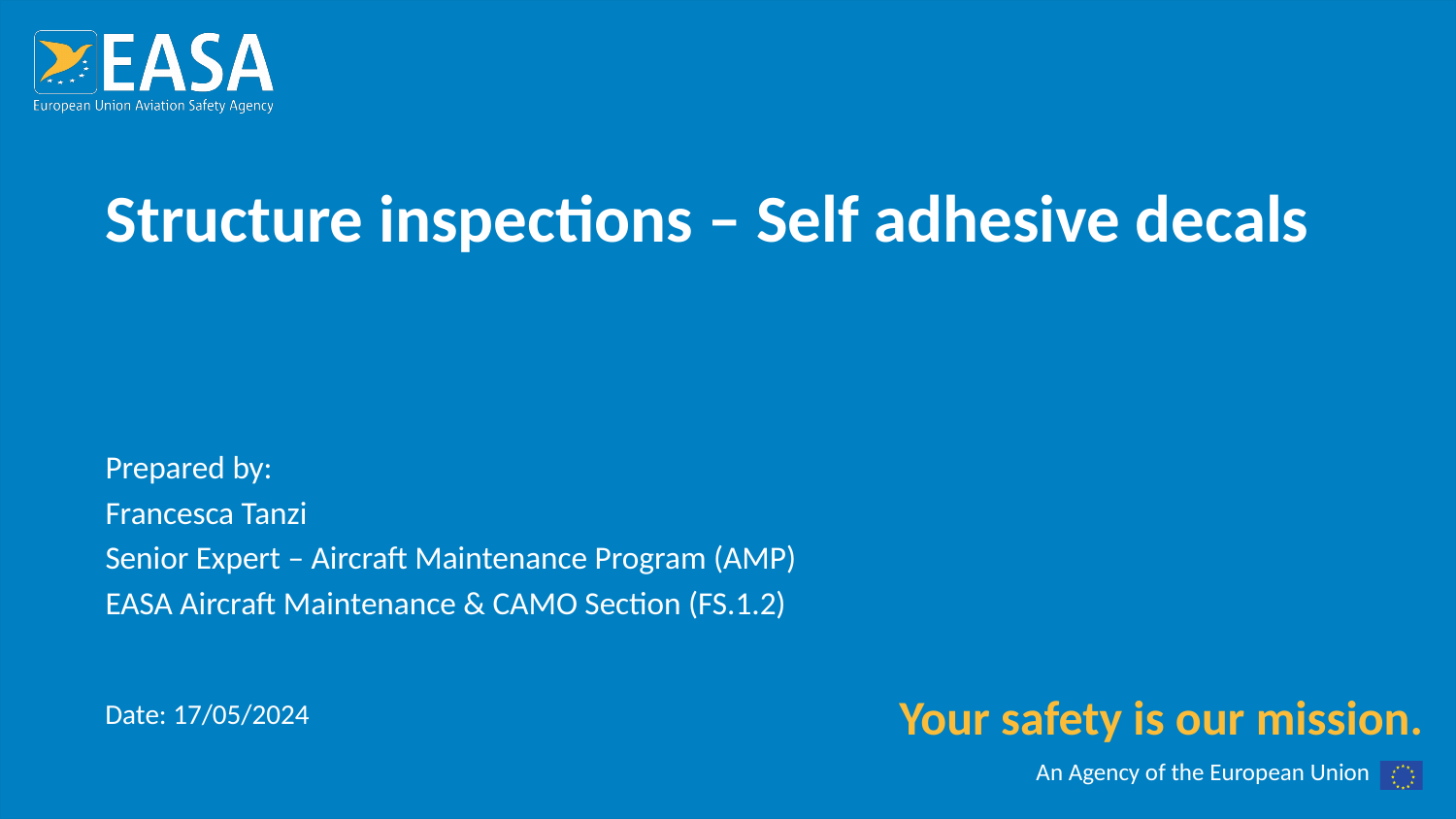

# Structure inspections – Self adhesive decals
Prepared by:
Francesca Tanzi
Senior Expert – Aircraft Maintenance Program (AMP)
EASA Aircraft Maintenance & CAMO Section (FS.1.2)

Date: 17/05/2024